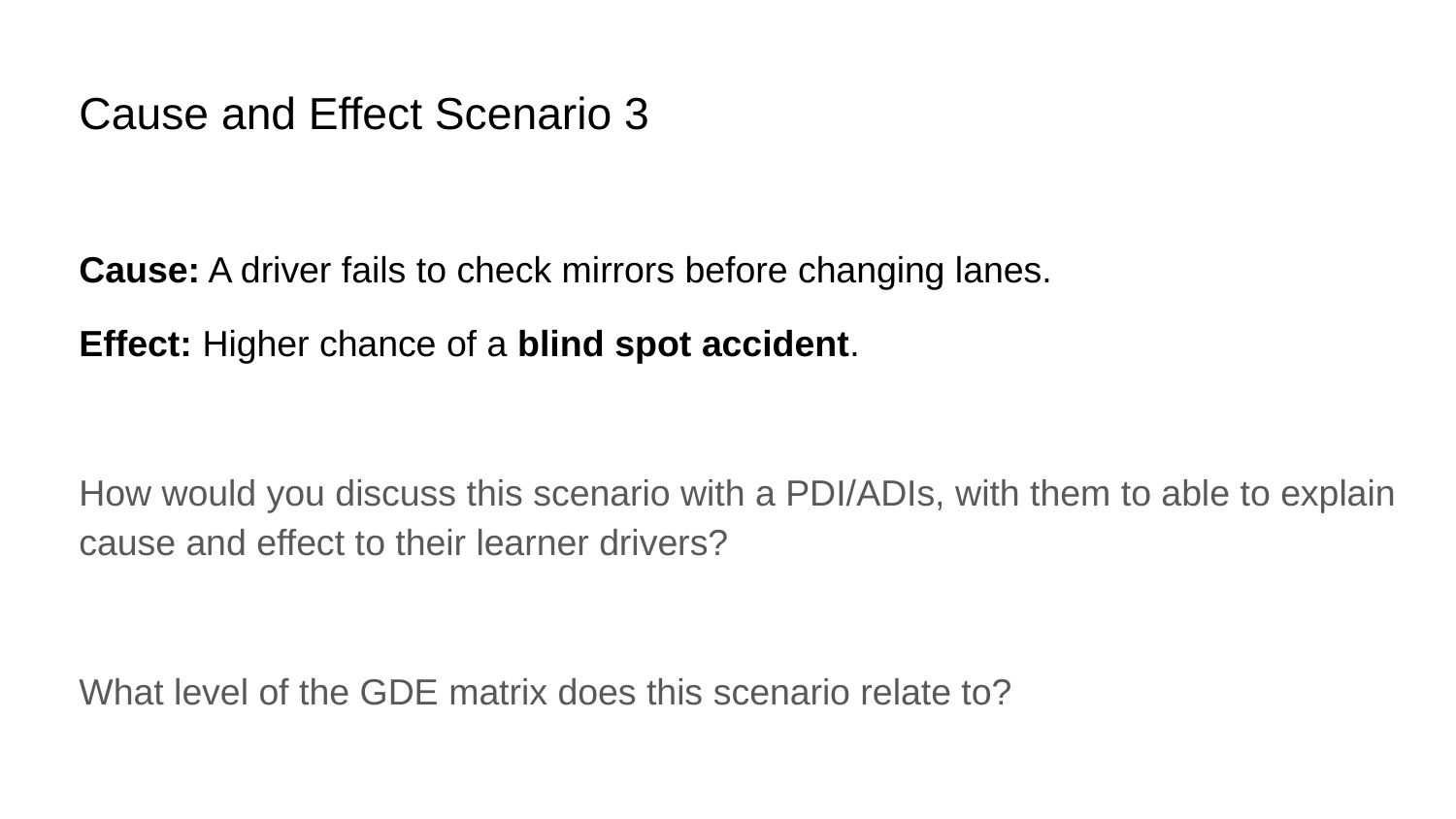

Cause and Effect Scenario 3
Cause: A driver fails to check mirrors before changing lanes.
Effect: Higher chance of a blind spot accident.

How would you discuss this scenario with a PDI/ADIs, with them to able to explain cause and effect to their learner drivers?

What level of the GDE matrix does this scenario relate to?